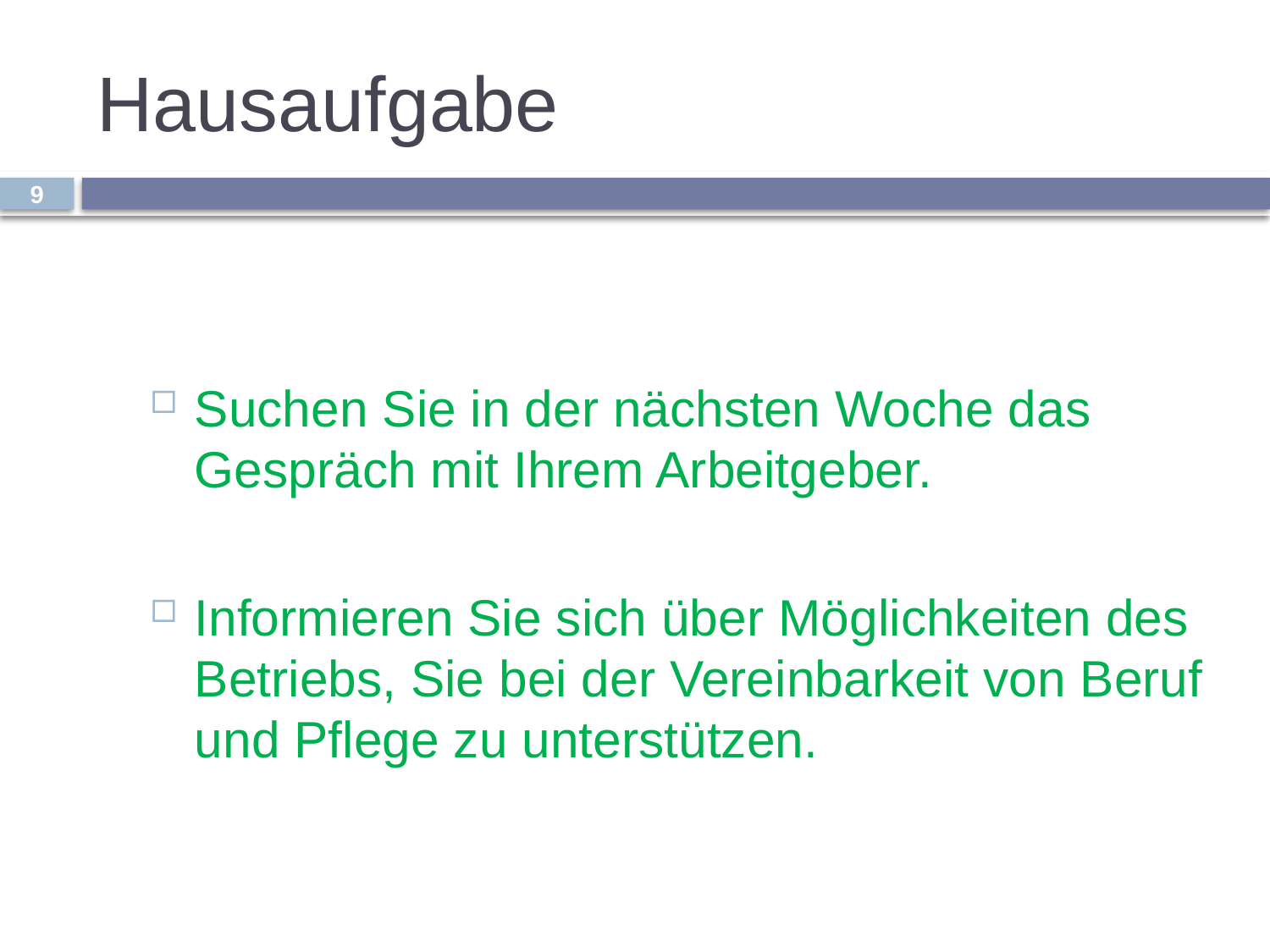

# Hausaufgabe
9

Suchen Sie in der nächsten Woche das Gespräch mit Ihrem Arbeitgeber.

Informieren Sie sich über Möglichkeiten des Betriebs, Sie bei der Vereinbarkeit von Beruf und Pflege zu unterstützen.